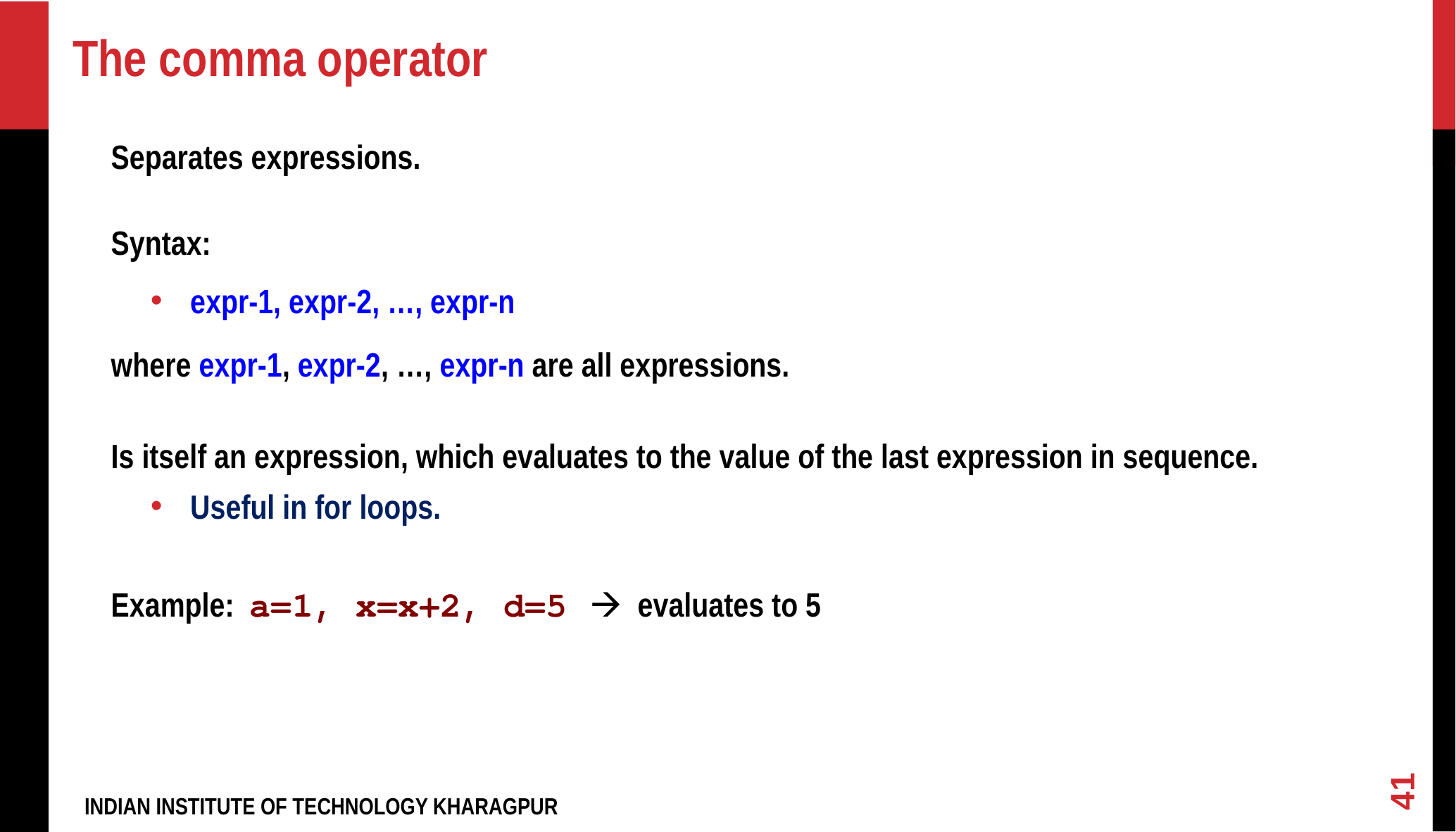

# The comma operator
Separates expressions.

Syntax:
expr-1, expr-2, …, expr-n
where expr-1, expr-2, …, expr-n are all expressions.

Is itself an expression, which evaluates to the value of the last expression in sequence.
Useful in for loops.

Example:  a=1, x=x+2, d=5   🡪  evaluates to 5
41
INDIAN INSTITUTE OF TECHNOLOGY KHARAGPUR